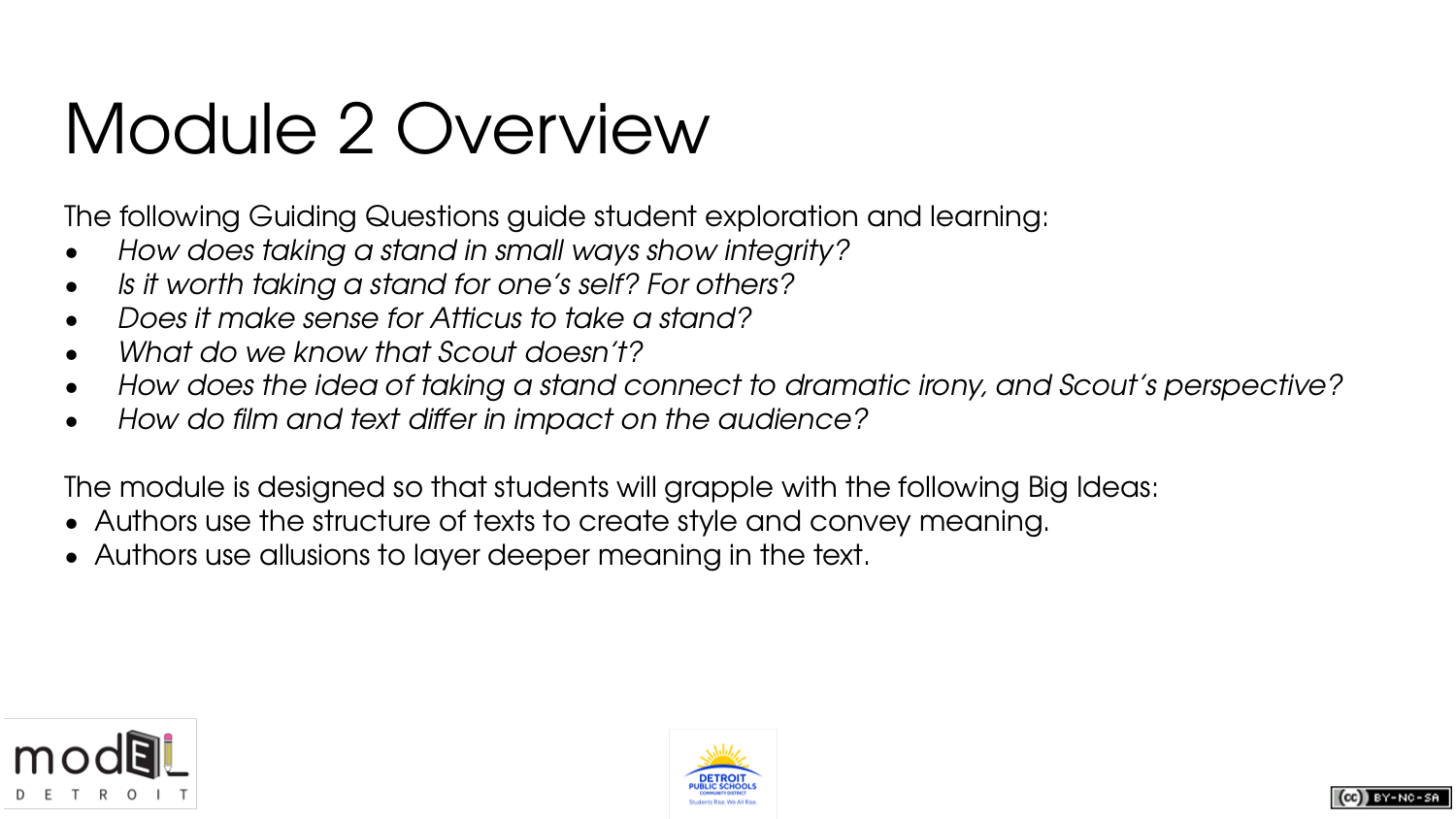

# Module 2 Overview
The following Guiding Questions guide student exploration and learning:
•     How does taking a stand in small ways show integrity?
•     Is it worth taking a stand for one’s self? For others?
•     Does it make sense for Atticus to take a stand?
•     What do we know that Scout doesn’t?
•     How does the idea of taking a stand connect to dramatic irony, and Scout’s perspective?
•     How do film and text differ in impact on the audience?

The module is designed so that students will grapple with the following Big Ideas:
•  Authors use the structure of texts to create style and convey meaning.
•  Authors use allusions to layer deeper meaning in the text.